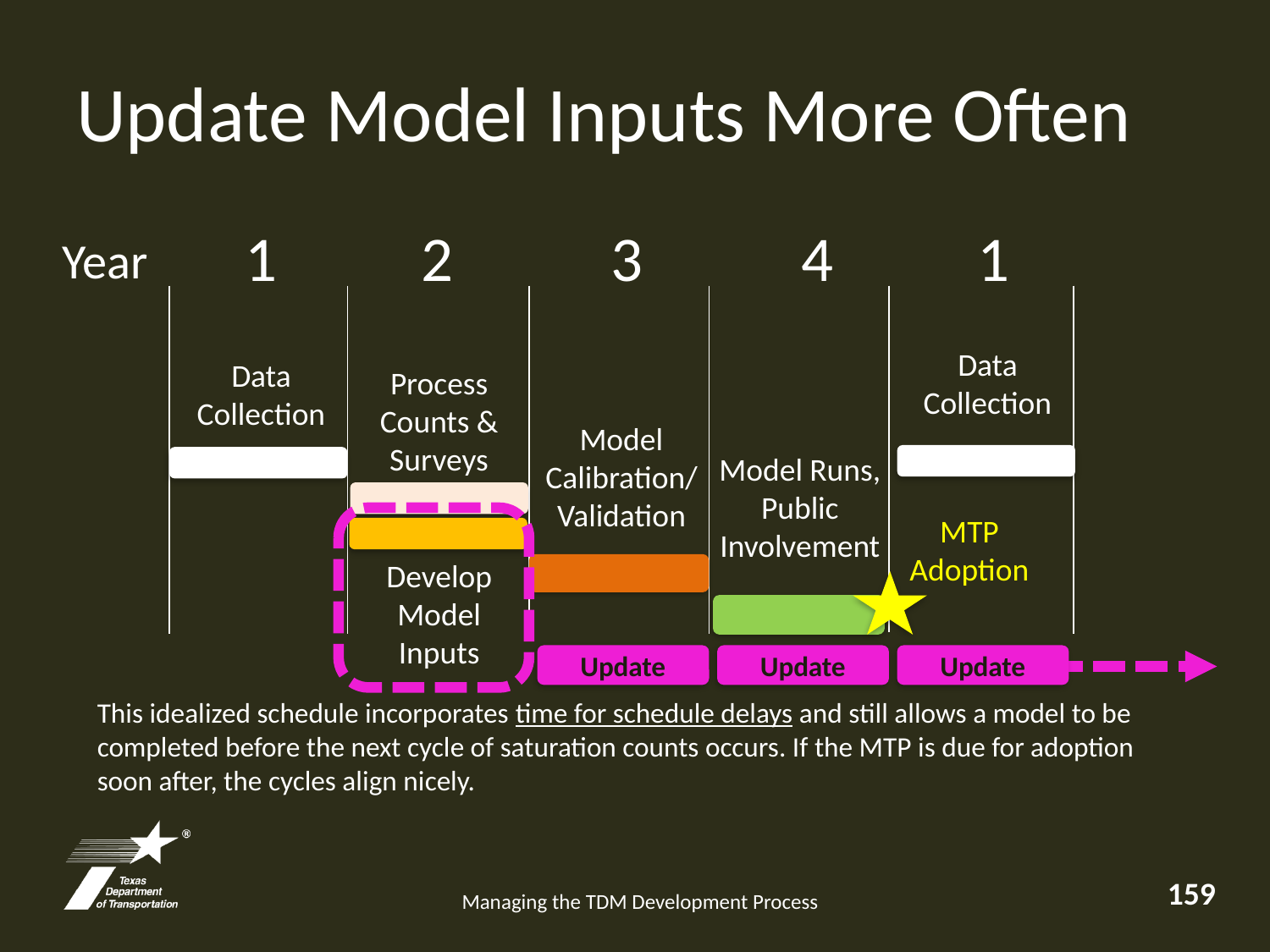

# Update Model Inputs More Often
1          2           3           4          1
    Year
Data Collection
Data Collection
Process
Counts & Surveys
Model
Calibration/
Validation
Model Runs, Public Involvement

MTP Adoption

Develop
Model Inputs

Update
Update
Update
This idealized schedule incorporates time for schedule delays and still allows a model to be completed before the next cycle of saturation counts occurs. If the MTP is due for adoption soon after, the cycles align nicely.